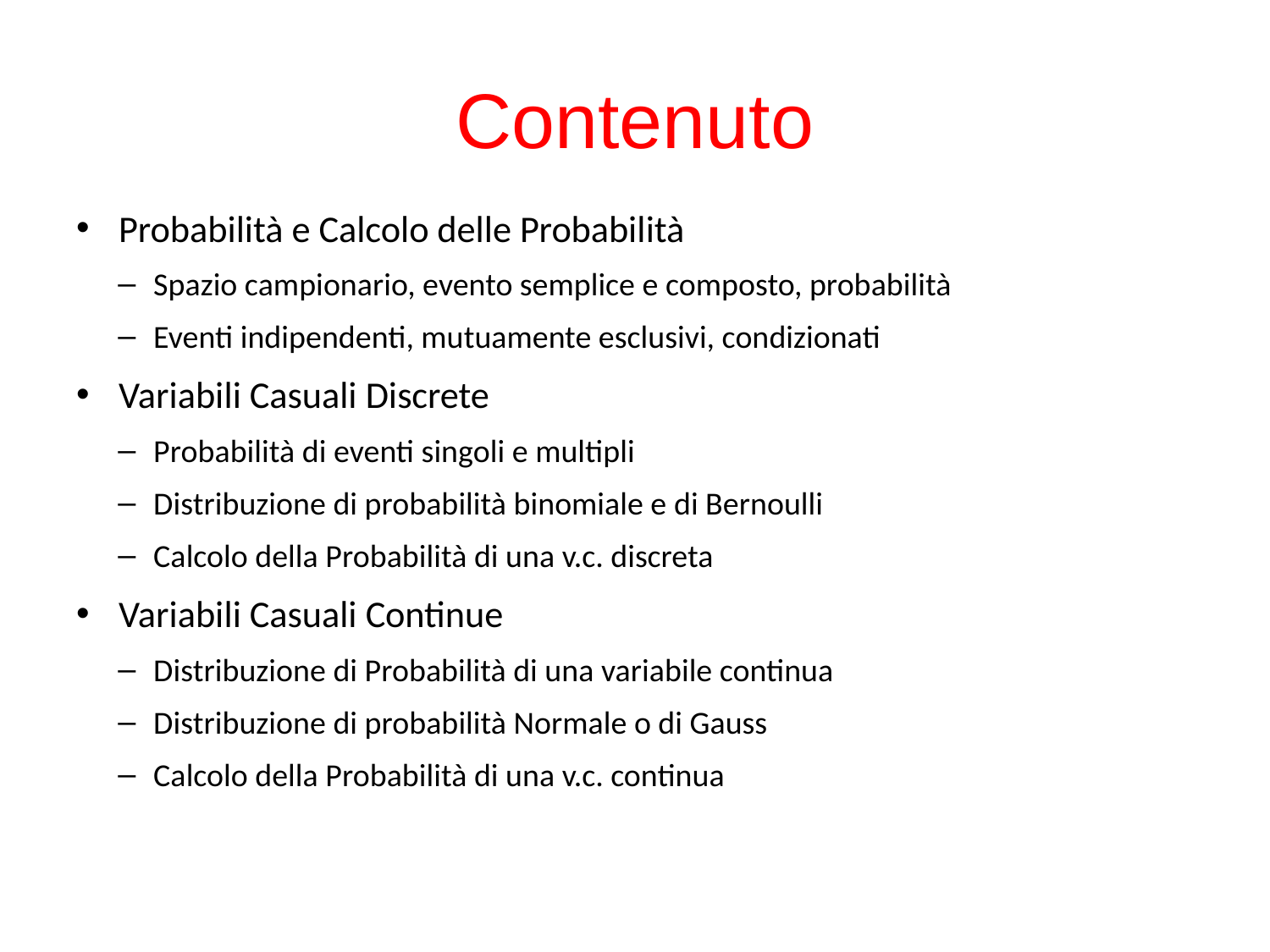

# Contenuto
Probabilità e Calcolo delle Probabilità
Spazio campionario, evento semplice e composto, probabilità
Eventi indipendenti, mutuamente esclusivi, condizionati
Variabili Casuali Discrete
Probabilità di eventi singoli e multipli
Distribuzione di probabilità binomiale e di Bernoulli
Calcolo della Probabilità di una v.c. discreta
Variabili Casuali Continue
Distribuzione di Probabilità di una variabile continua
Distribuzione di probabilità Normale o di Gauss
Calcolo della Probabilità di una v.c. continua